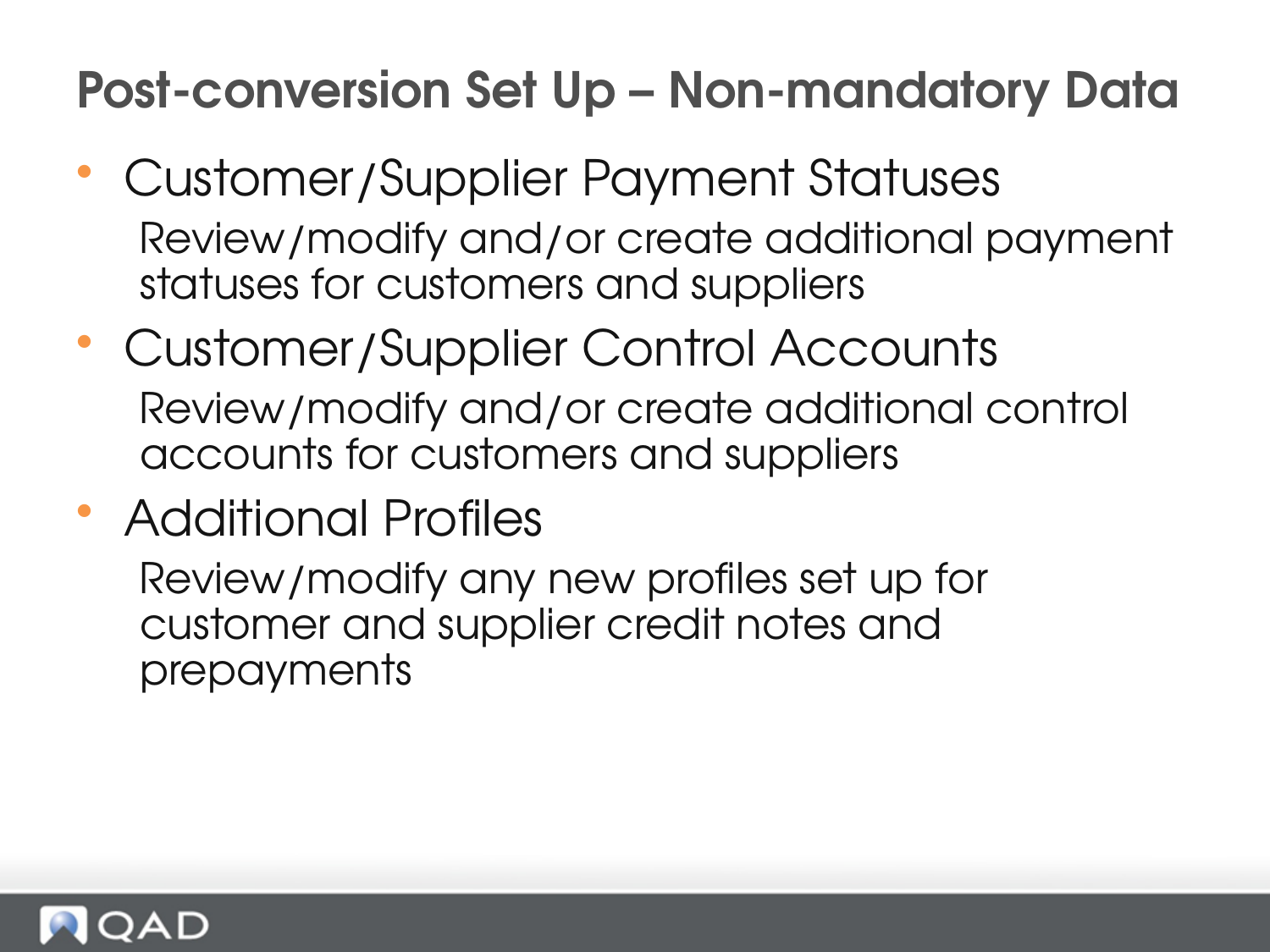

# Post-conversion Set Up – Non-mandatory Data

Customer/Supplier Payment Statuses
Review/modify and/or create additional payment statuses for customers and suppliers
Customer/Supplier Control Accounts
Review/modify and/or create additional control accounts for customers and suppliers
Additional Profiles
Review/modify any new profiles set up for customer and supplier credit notes and prepayments